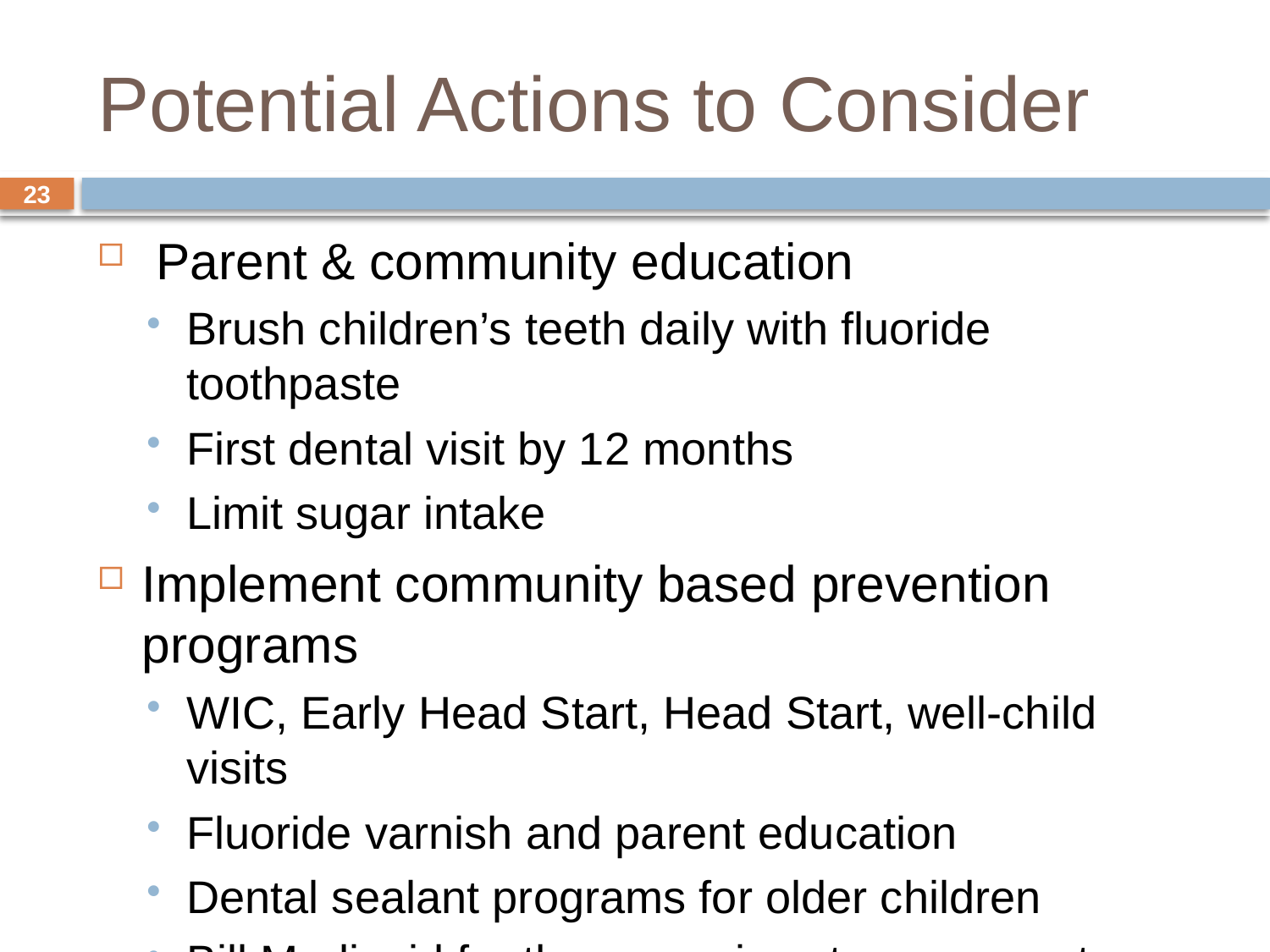

# Potential Actions to Consider
23
 Parent & community education
Brush children’s teeth daily with fluoride toothpaste
First dental visit by 12 months
Limit sugar intake
Implement community based prevention programs
WIC, Early Head Start, Head Start, well-child visits
Fluoride varnish and parent education
Dental sealant programs for older children
Bill Medicaid for these services to cover costs